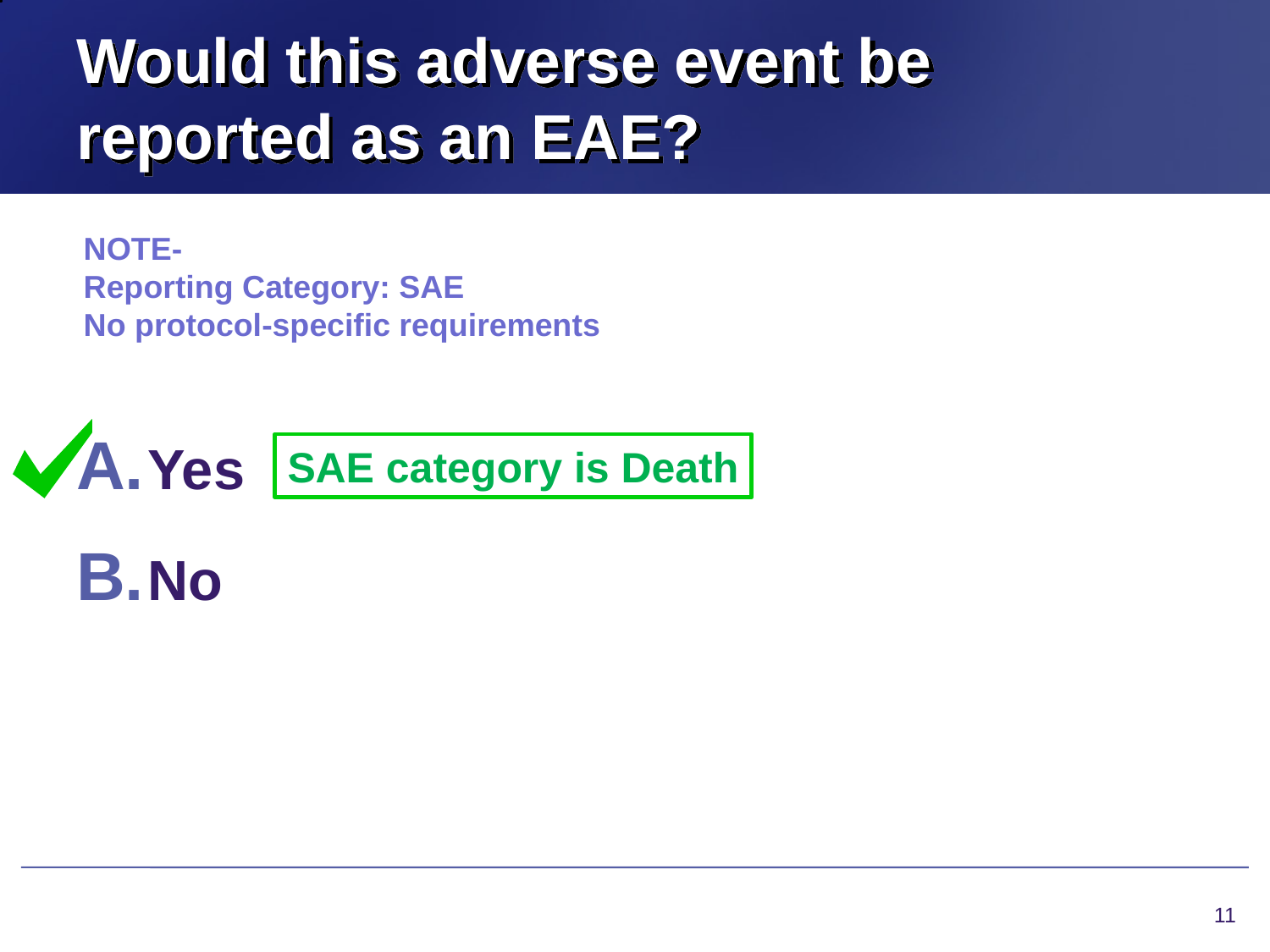

# Would this adverse event be reported as an EAE?
NOTE-
Reporting Category: SAE
No protocol-specific requirements

Yes
No
SAE category is Death
11